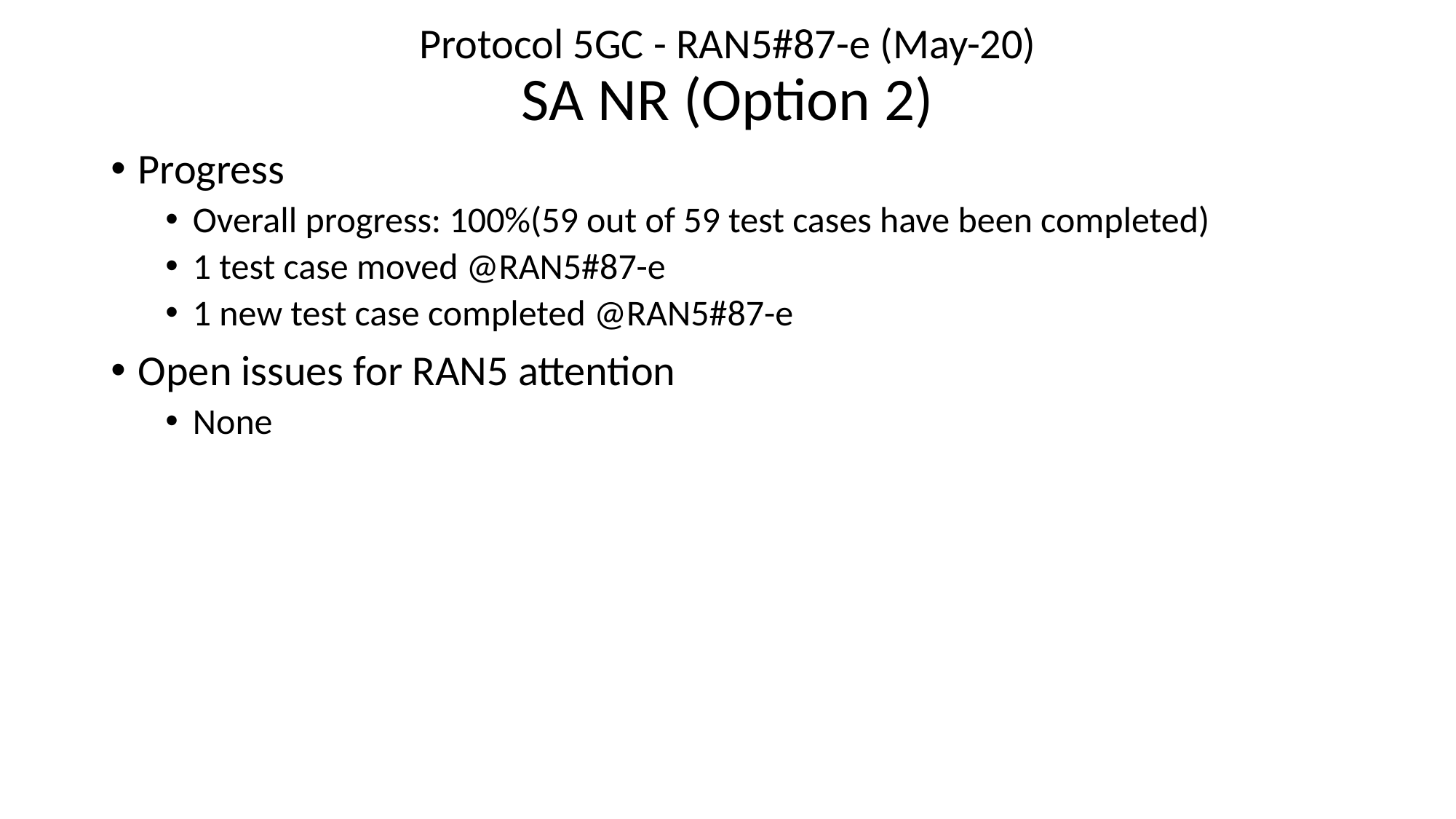

# Protocol 5GC - RAN5#87-e (May-20) SA NR (Option 2)
Progress
Overall progress: 100%(59 out of 59 test cases have been completed)
1 test case moved @RAN5#87-e
1 new test case completed @RAN5#87-e
Open issues for RAN5 attention
None